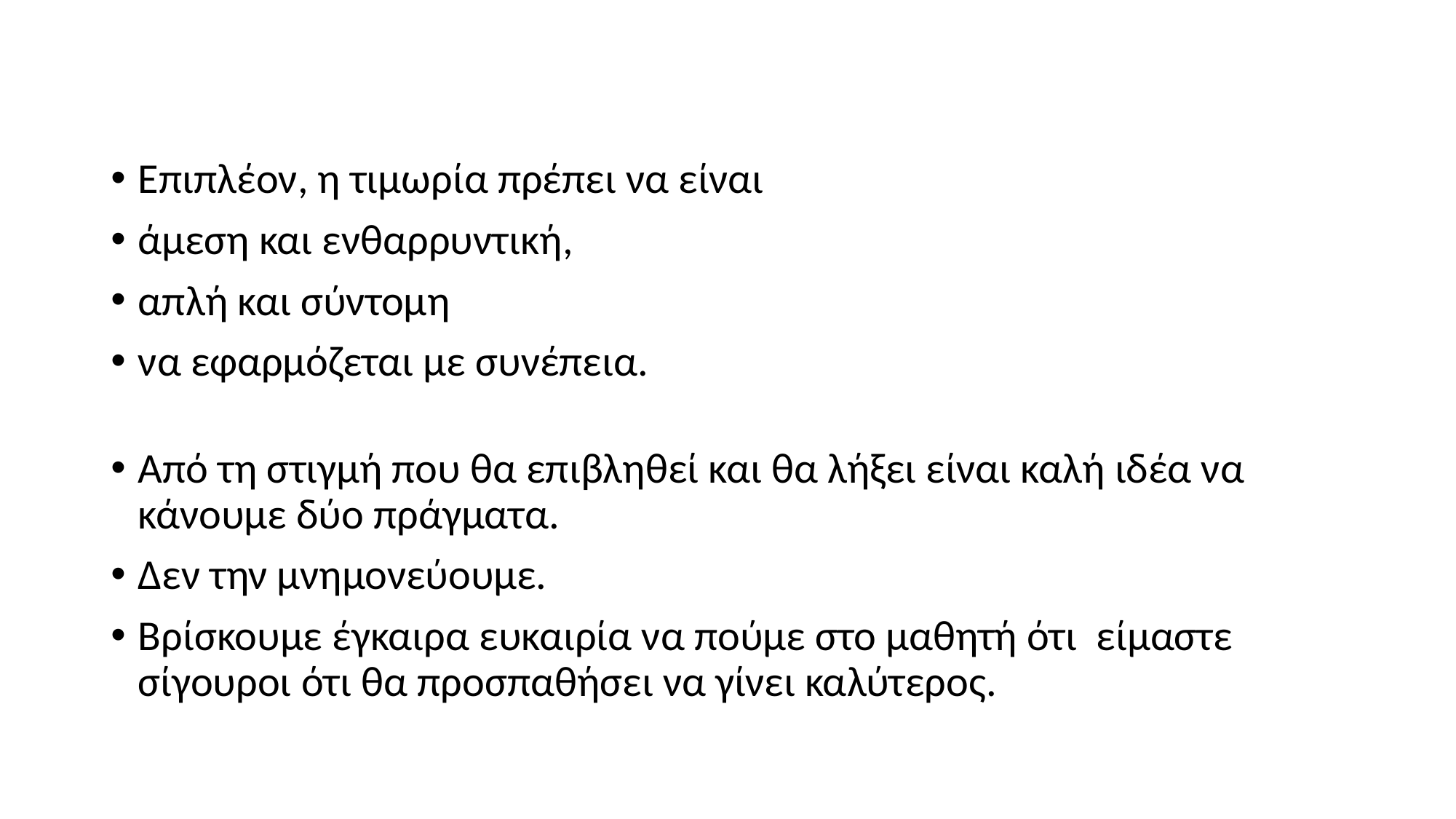

Επιπλέον, η τιμωρία πρέπει να είναι
άμεση και ενθαρρυντική,
απλή και σύντομη
να εφαρμόζεται με συνέπεια.
Από τη στιγμή που θα επιβληθεί και θα λήξει είναι καλή ιδέα να κάνουμε δύο πράγματα.
Δεν την μνημονεύουμε.
Βρίσκουμε έγκαιρα ευκαιρία να πούμε στο μαθητή ότι  είμαστε σίγουροι ότι θα προσπαθήσει να γίνει καλύτερος.